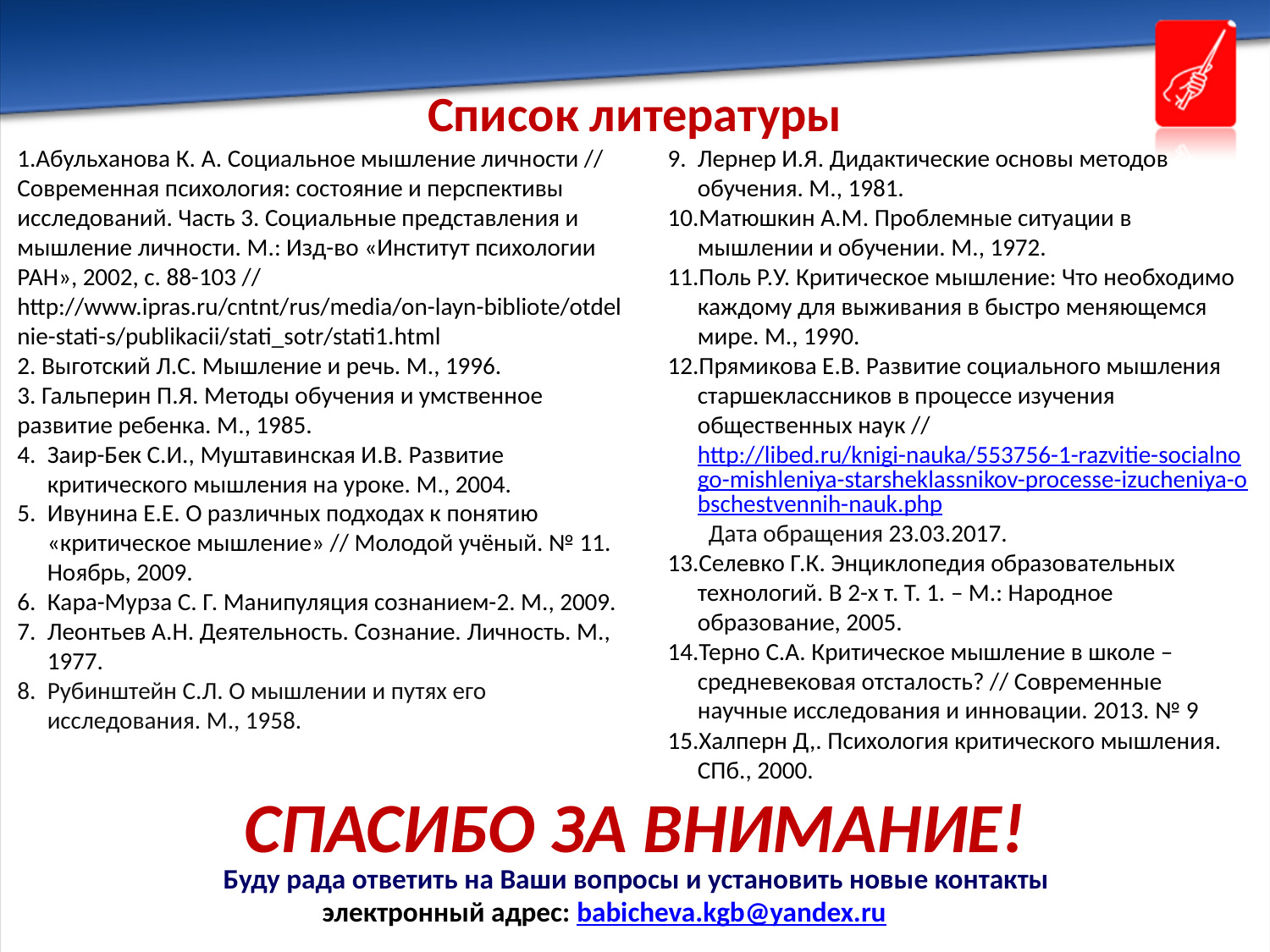

Список литературы
1.Абульханова К. А. Социальное мышление личности // Современная психология: состояние и перспективы исследований. Часть 3. Социальные представления и мышление личности. М.: Изд-во «Институт психологии РАН», 2002, с. 88-103 // http://www.ipras.ru/cntnt/rus/media/on-layn-bibliote/otdelnie-stati-s/publikacii/stati_sotr/stati1.html
2. Выготский Л.С. Мышление и речь. М., 1996.
3. Гальперин П.Я. Методы обучения и умственное развитие ребенка. М., 1985.
Заир-Бек С.И., Муштавинская И.В. Развитие критического мышления на уроке. М., 2004.
Ивунина Е.Е. О различных подходах к понятию «критическое мышление» // Молодой учёный. № 11. Ноябрь, 2009.
Кара-Мурза С. Г. Манипуляция сознанием-2. М., 2009.
Леонтьев А.Н. Деятельность. Сознание. Личность. М., 1977.
Рубинштейн С.Л. О мышлении и путях его исследования. М., 1958.

Лернер И.Я. Дидактические основы методов обучения. М., 1981.
Матюшкин А.М. Проблемные ситуации в мышлении и обучении. М., 1972.
Поль Р.У. Критическое мышление: Что необходимо каждому для выживания в быстро меняющемся мире. М., 1990.
Прямикова Е.В. Развитие социального мышления старшеклассников в процессе изучения общественных наук // http://libed.ru/knigi-nauka/553756-1-razvitie-socialnogo-mishleniya-starsheklassnikov-processe-izucheniya-obschestvennih-nauk.php  Дата обращения 23.03.2017.
Селевко Г.К. Энциклопедия образовательных технологий. В 2-х т. Т. 1. – М.: Народное образование, 2005.
Терно С.А. Критическое мышление в школе – средневековая отсталость? // Современные научные исследования и инновации. 2013. № 9
Халперн Д,. Психология критического мышления. СПб., 2000.
СПАСИБО ЗА ВНИМАНИЕ!
Буду рада ответить на Ваши вопросы и установить новые контакты
электронный адрес: babicheva.kgb@yandex.ru